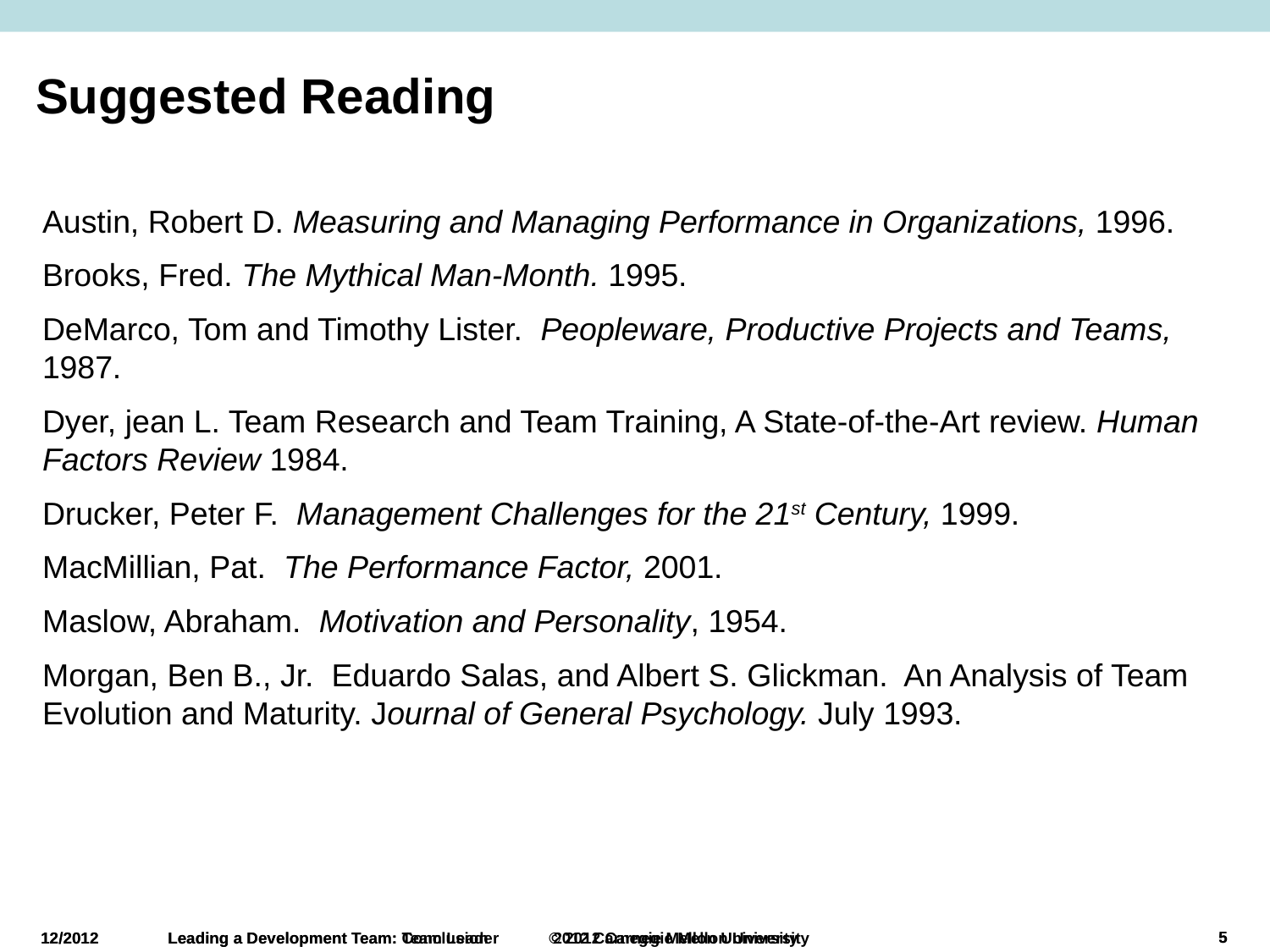

# Suggested Reading
Austin, Robert D. Measuring and Managing Performance in Organizations, 1996.
Brooks, Fred. The Mythical Man-Month. 1995.
DeMarco, Tom and Timothy Lister.  Peopleware, Productive Projects and Teams, 1987.
Dyer, jean L. Team Research and Team Training, A State-of-the-Art review. Human Factors Review 1984.
Drucker, Peter F.  Management Challenges for the 21st Century, 1999.
MacMillian, Pat.  The Performance Factor, 2001.
Maslow, Abraham.  Motivation and Personality, 1954.
Morgan, Ben B., Jr.  Eduardo Salas, and Albert S. Glickman.  An Analysis of Team Evolution and Maturity. Journal of General Psychology. July 1993.